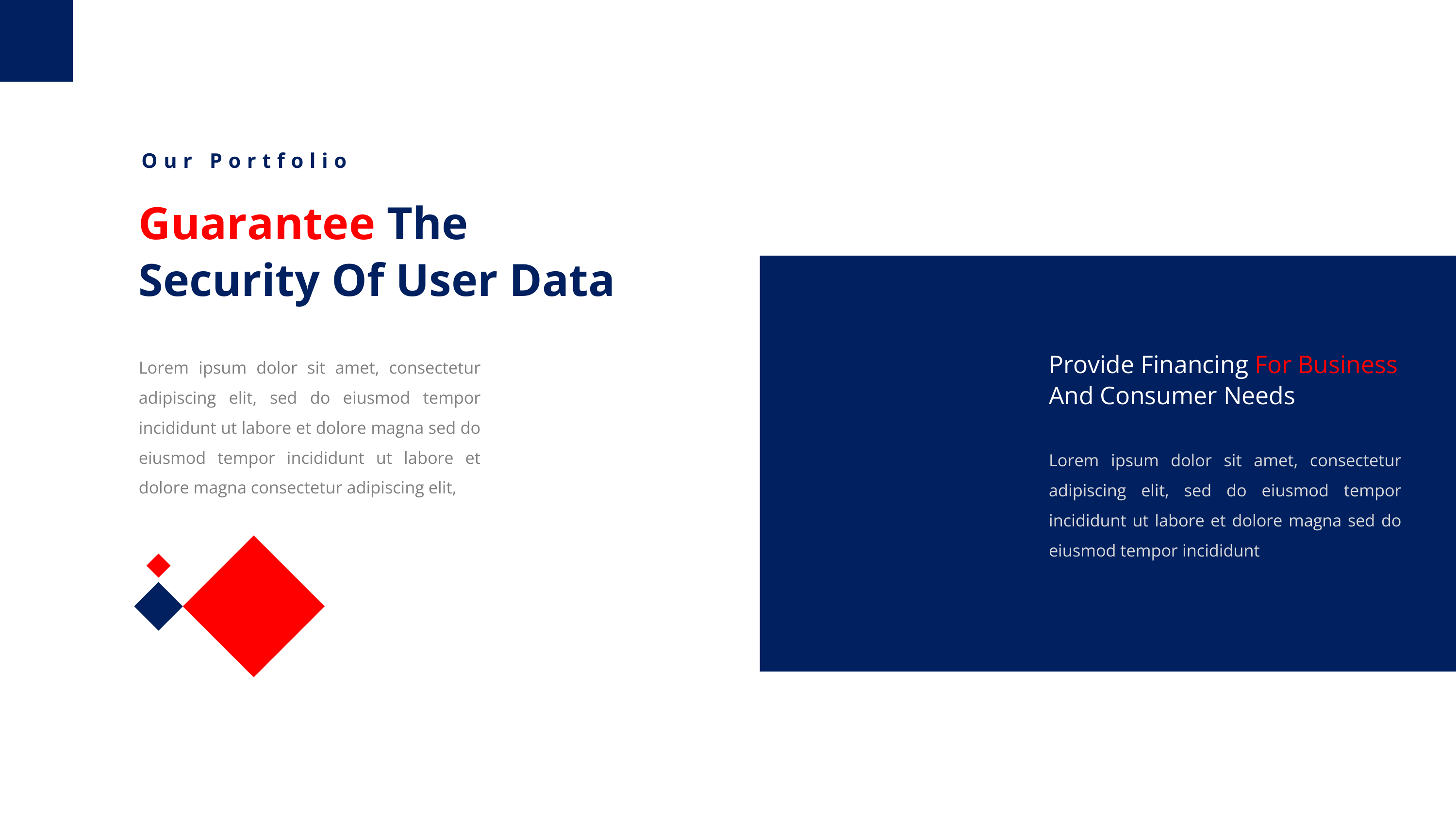

Our Portfolio
Guarantee The Security Of User Data

Lorem ipsum dolor sit amet, consectetur adipiscing elit, sed do eiusmod tempor incididunt ut labore et dolore magna sed do eiusmod tempor incididunt ut labore et dolore magna consectetur adipiscing elit,
Provide Financing For Business And Consumer Needs
Lorem ipsum dolor sit amet, consectetur adipiscing elit, sed do eiusmod tempor incididunt ut labore et dolore magna sed do eiusmod tempor incididunt